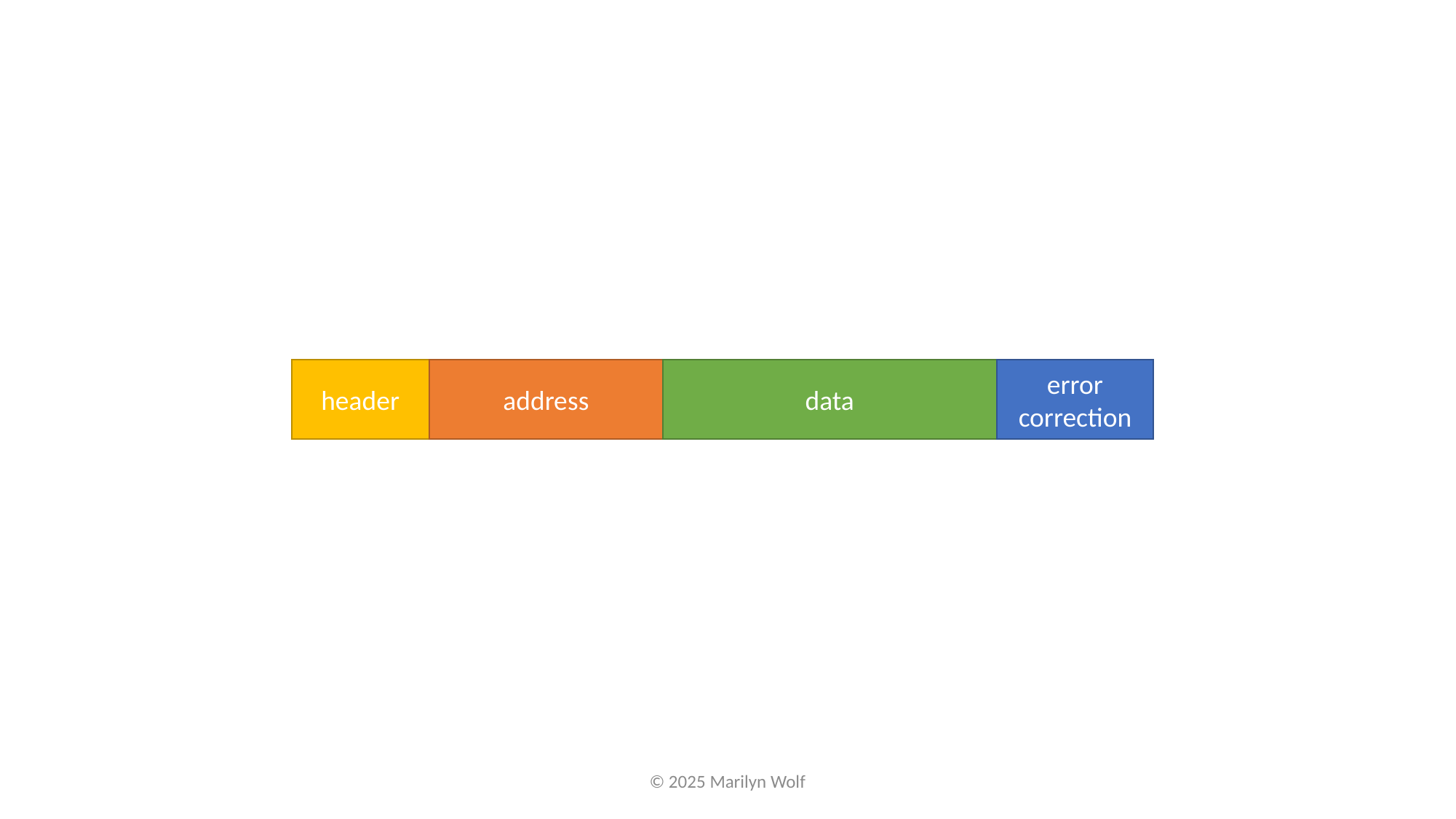

error correction
data
header
address
© 2025 Marilyn Wolf